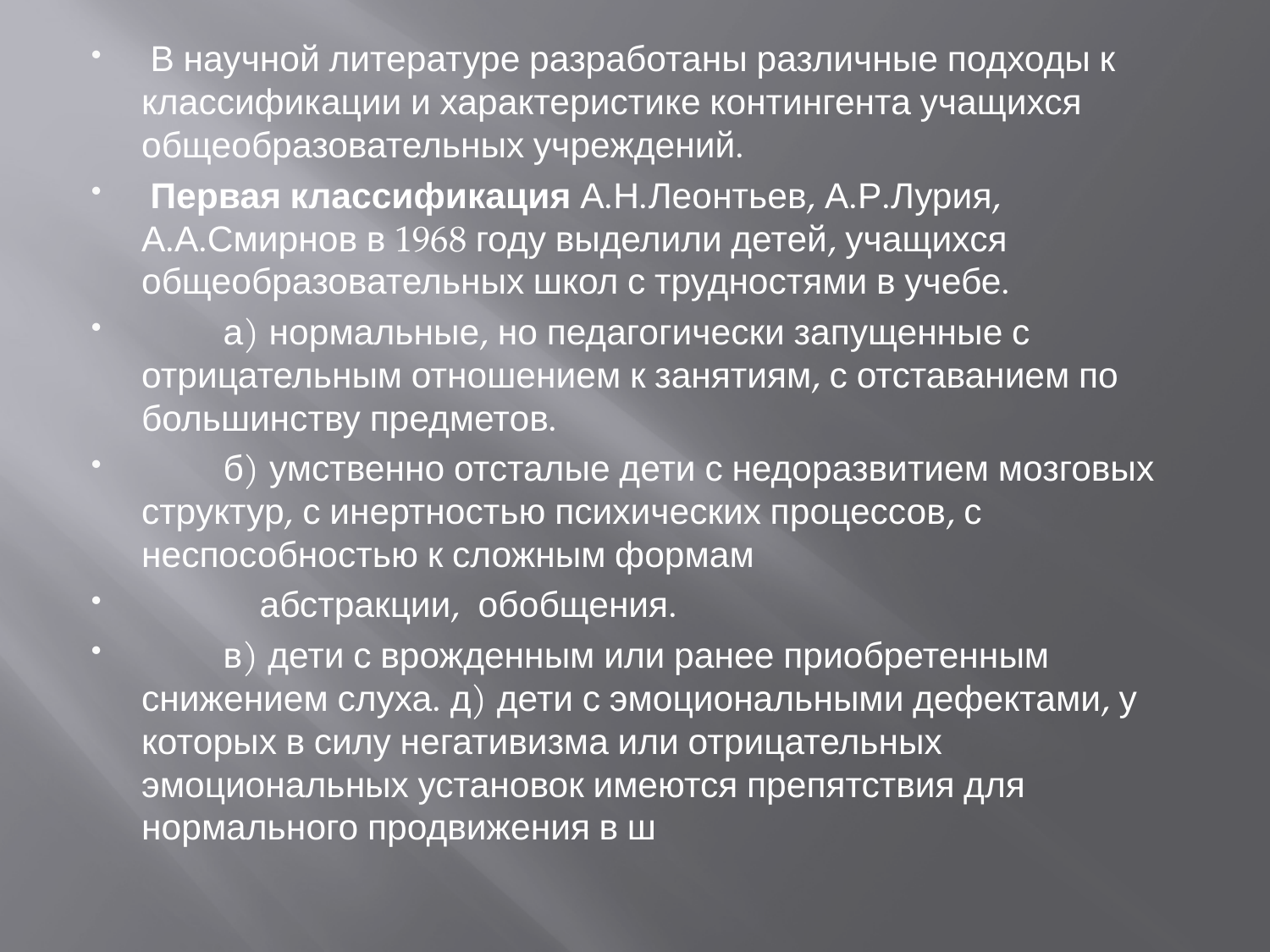

В научной литературе разработаны различные подходы к классификации и характеристике контингента учащихся общеобразовательных учреждений.
 Первая классификация А.Н.Леонтьев, А.Р.Лурия, А.А.Смирнов в 1968 году выделили детей, учащихся общеобразовательных школ с трудностями в учебе.
         а) нормальные, но педагогически запущенные с отрицательным отношением к занятиям, с отставанием по большинству предметов.
         б) умственно отсталые дети с недоразвитием мозговых структур, с инертностью психических процессов, с неспособностью к сложным формам
             абстракции,  обобщения.
         в) дети с врожденным или ранее приобретенным снижением слуха. д) дети с эмоциональными дефектами, у которых в силу негативизма или отрицательных эмоциональных установок имеются препятствия для нормального продвижения в ш